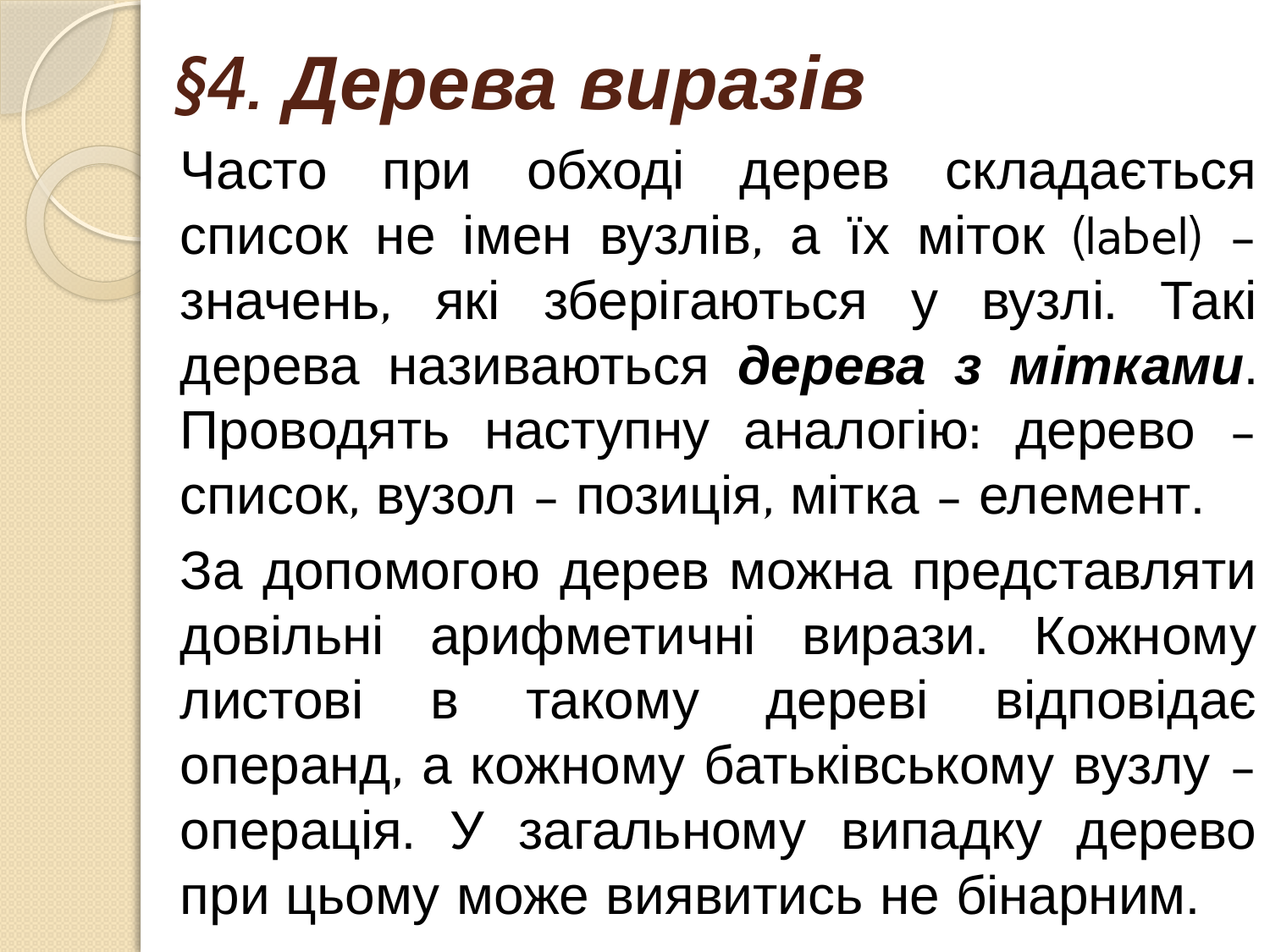

# §4. Дерева виразів
	Часто при обході дерев складається список не імен вузлів, а їх міток (label) – значень, які зберігаються у вузлі. Такі дерева називаються дерева з мітками. Проводять наступну аналогію: дерево – список, вузол – позиція, мітка – елемент.
	За допомогою дерев можна представляти довільні арифметичні вирази. Кожному листові в такому дереві відповідає операнд, а кожному батьківському вузлу – операція. У загальному випадку дерево при цьому може виявитись не бінарним.